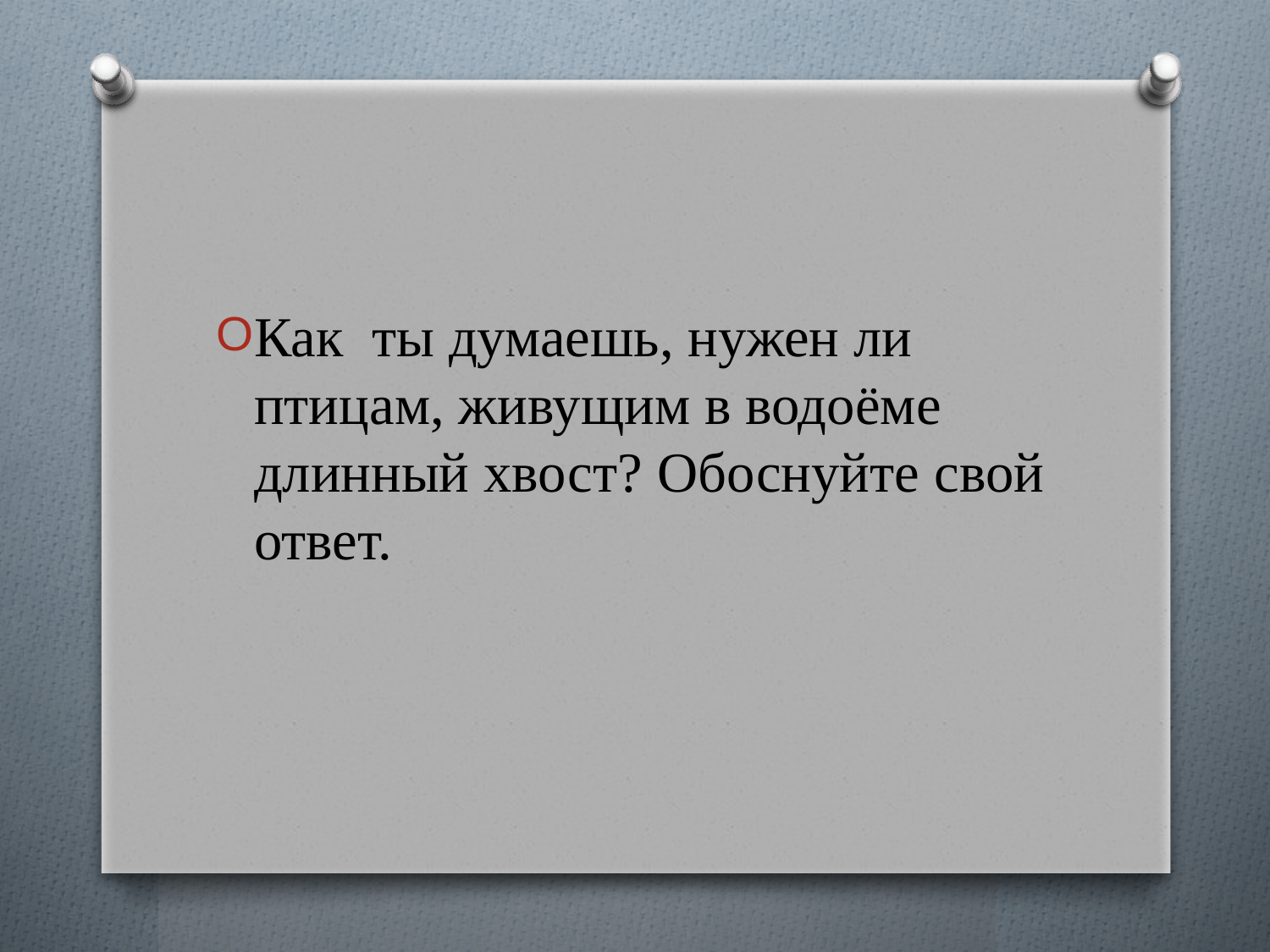

Как  ты думаешь, нужен ли птицам, живущим в водоёме длинный хвост? Обоснуйте свой ответ.